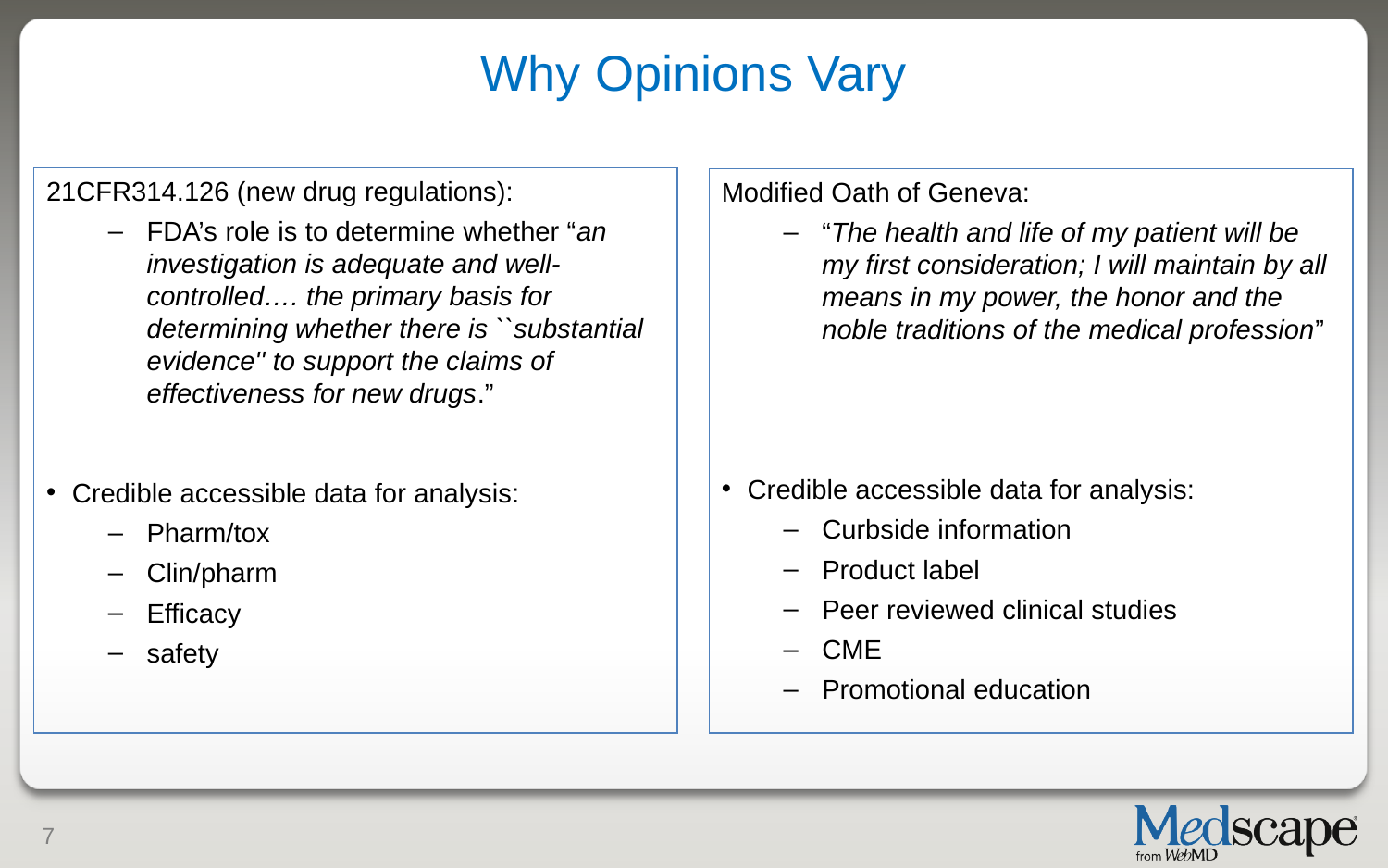

# Why Opinions Vary
21CFR314.126 (new drug regulations):
FDA’s role is to determine whether “an investigation is adequate and well-controlled…. the primary basis for determining whether there is ``substantial evidence'' to support the claims of effectiveness for new drugs.”

 Credible accessible data for analysis:
Pharm/tox
Clin/pharm
Efficacy
safety

Modified Oath of Geneva:
“The health and life of my patient will be my first consideration; I will maintain by all means in my power, the honor and the noble traditions of the medical profession”

 Credible accessible data for analysis:
Curbside information
Product label
Peer reviewed clinical studies
CME
Promotional education